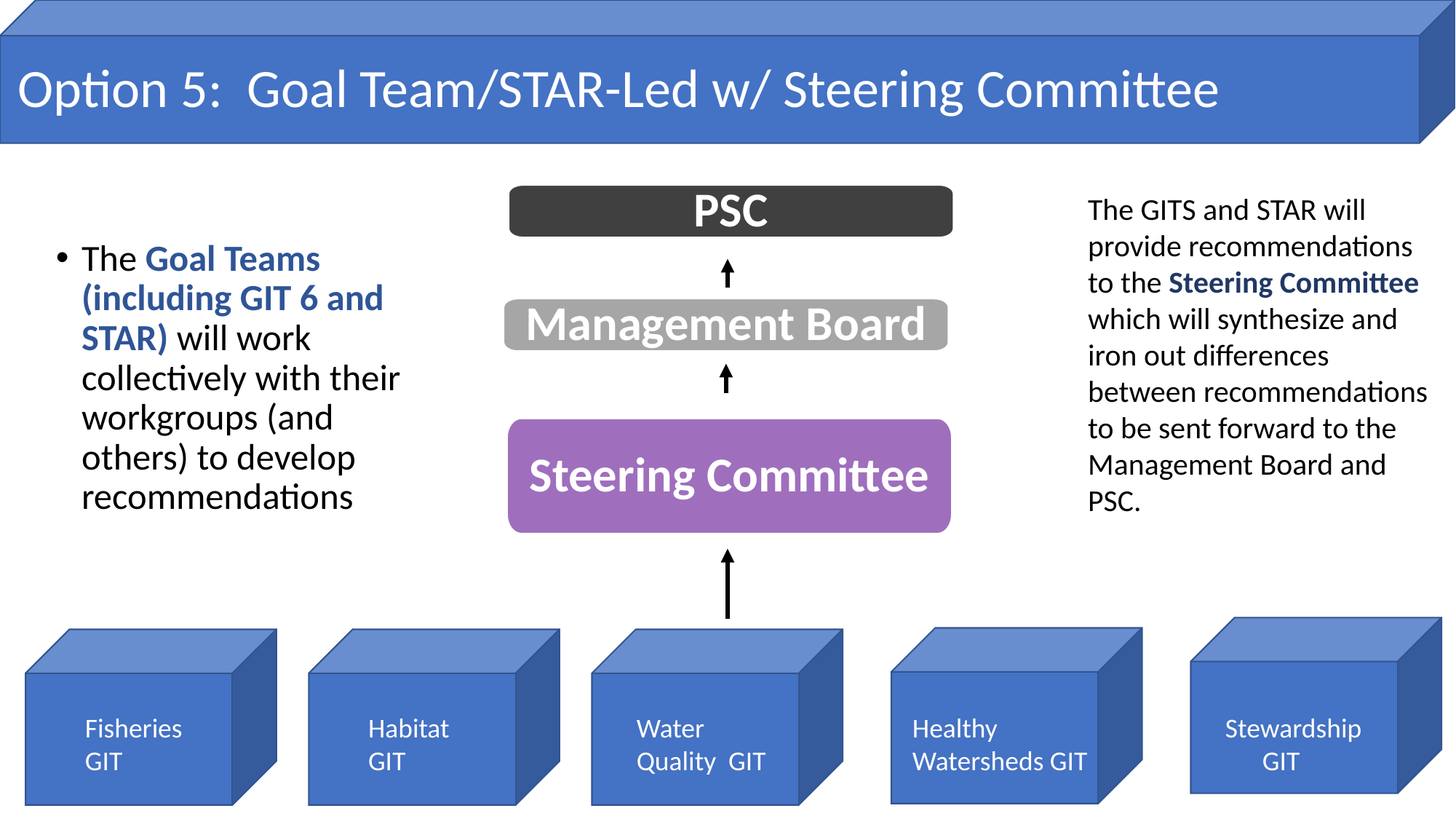

# Option 5:  Goal Team/STAR-Led w/ Steering Committee
The GITS and STAR will provide recommendations to the Steering Committee which will synthesize and iron out differences between recommendations to be sent forward to the Management Board and PSC.
PSC
The Goal Teams (including GIT 6 and STAR) will work collectively with their workgroups (and others) to develop recommendations
Management Board
Steering Committee

Stewardship
      GIT
Healthy Watersheds GIT
Water Quality  GIT
Fisheries GIT
Habitat GIT